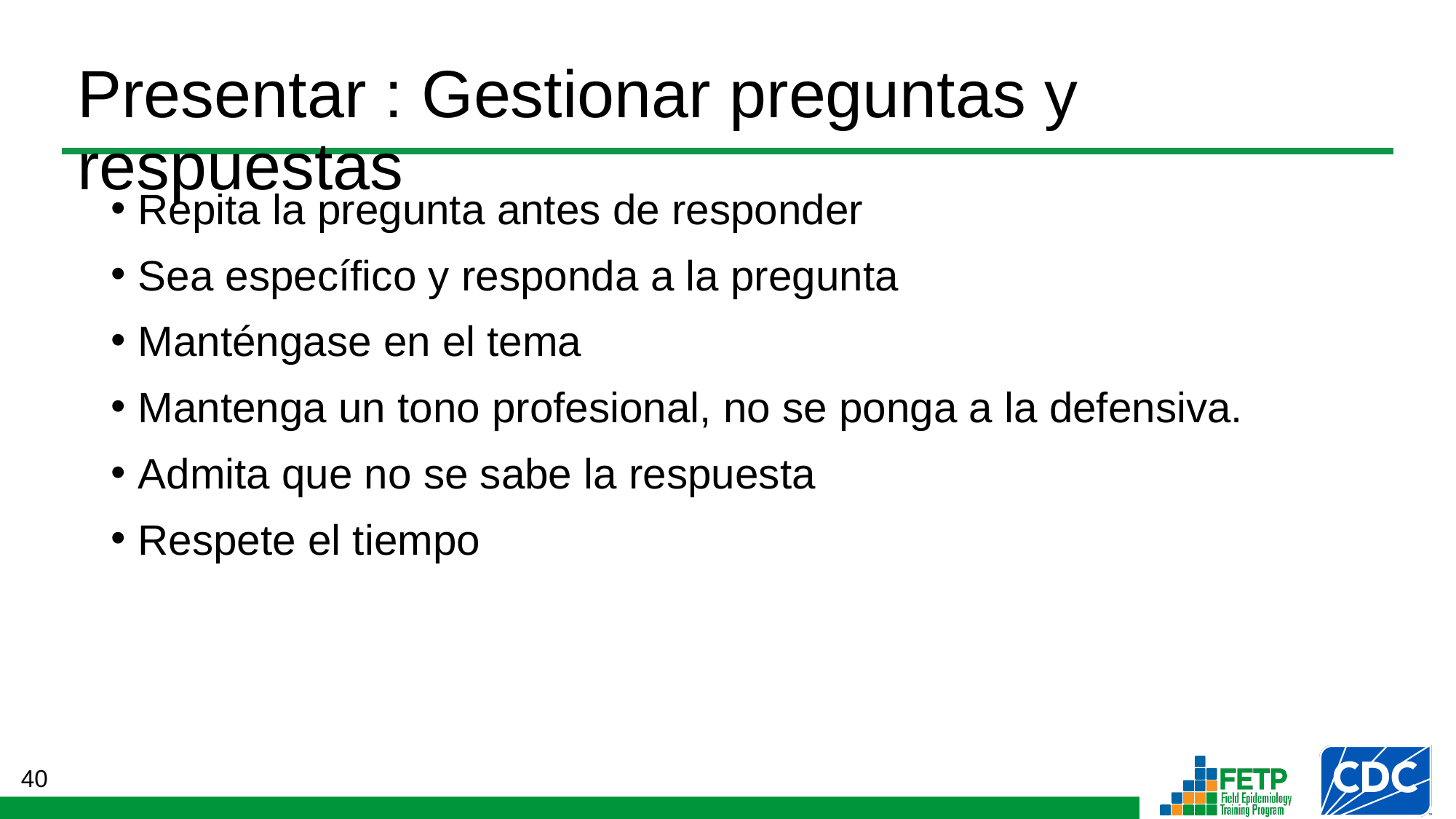

# Presentar : Gestionar preguntas y respuestas
Repita la pregunta antes de responder
Sea específico y responda a la pregunta
Manténgase en el tema
Mantenga un tono profesional, no se ponga a la defensiva.
Admita que no se sabe la respuesta
Respete el tiempo